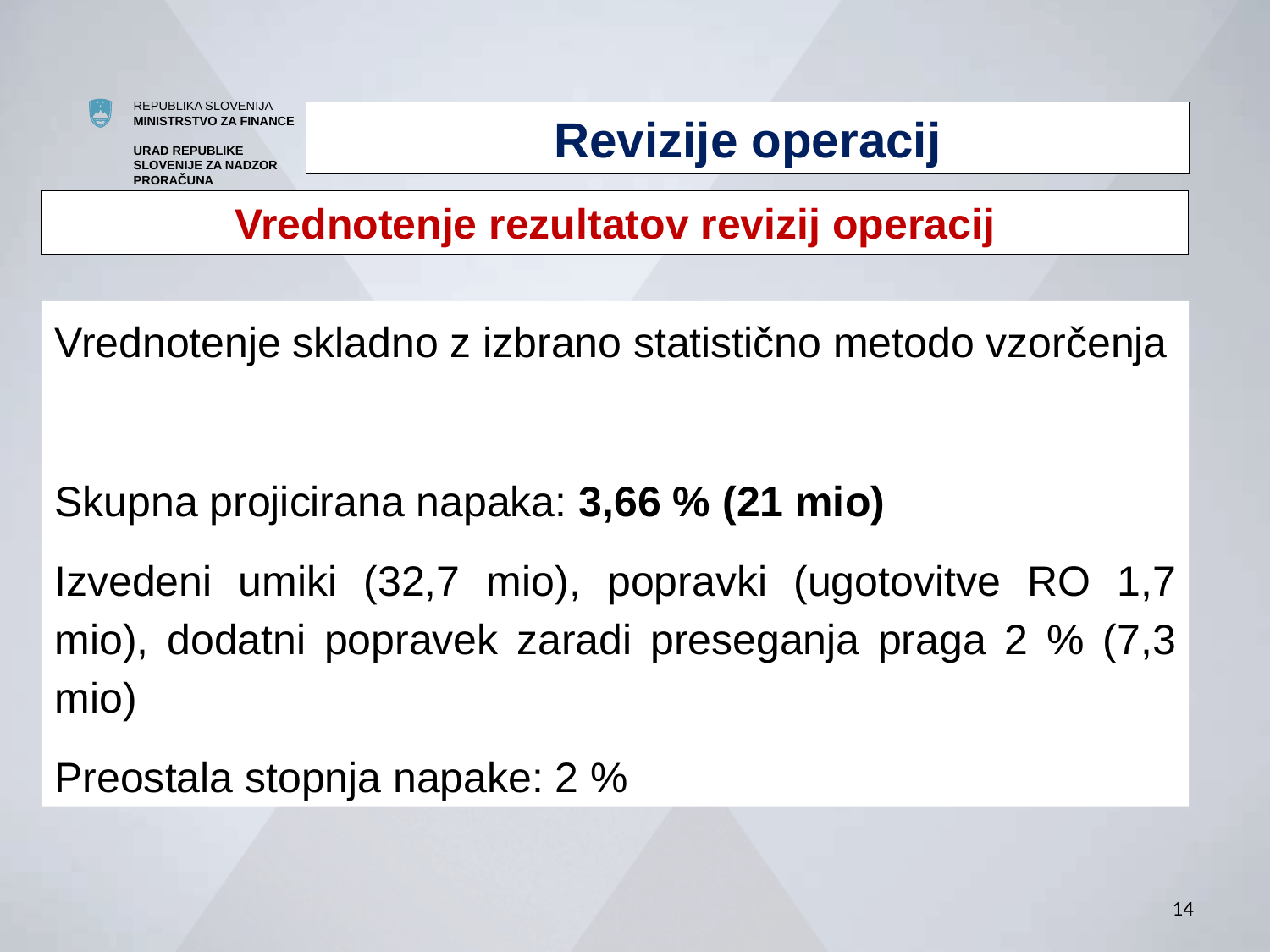

Revizije operacij
Vrednotenje rezultatov revizij operacij
Vrednotenje skladno z izbrano statistično metodo vzorčenja

Skupna projicirana napaka: 3,66 % (21 mio)
Izvedeni umiki (32,7 mio), popravki (ugotovitve RO 1,7 mio), dodatni popravek zaradi preseganja praga 2 % (7,3 mio)
Preostala stopnja napake: 2 %
14